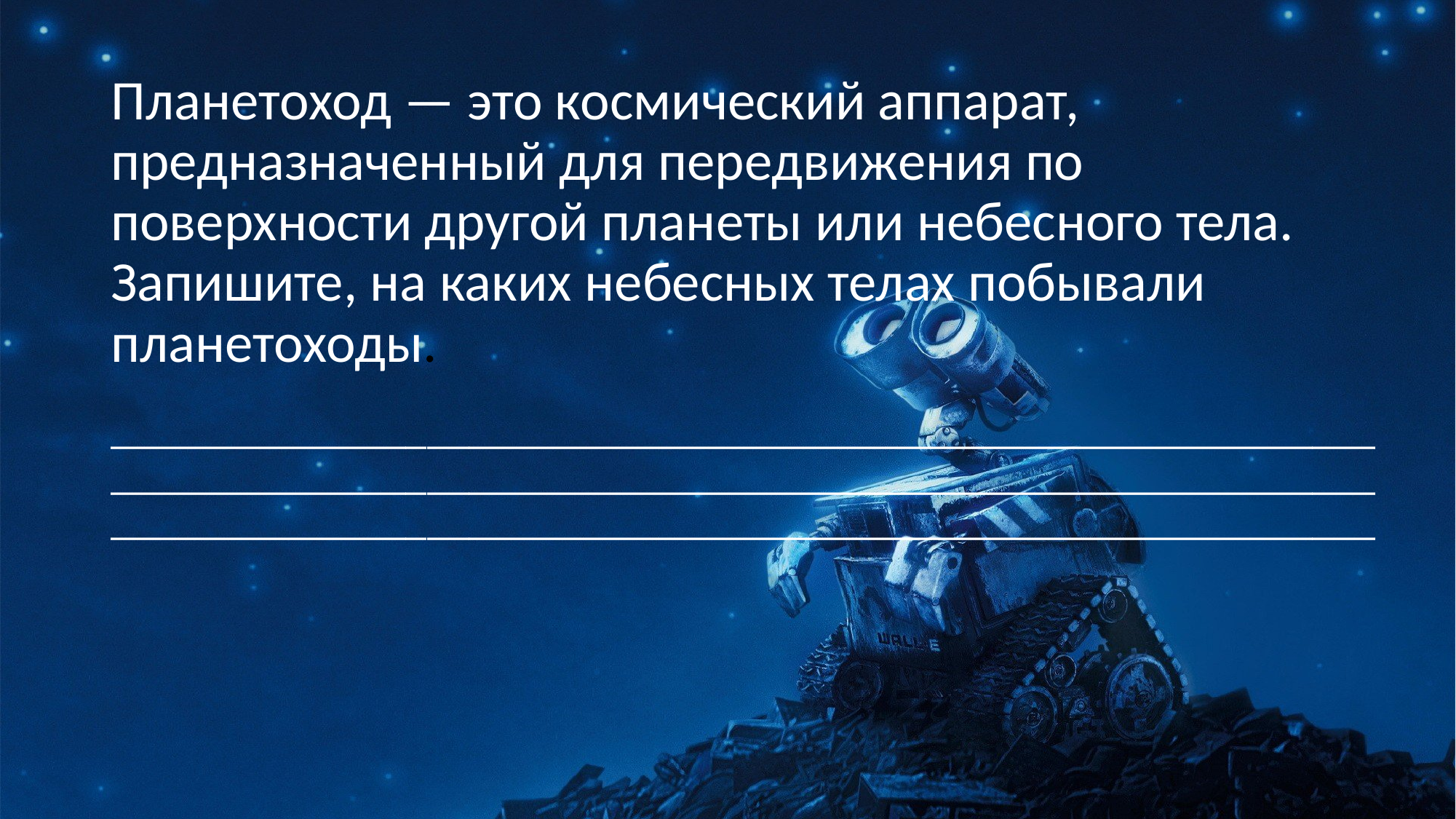

# Планетоход — это космический аппарат, предназначенный для передвижения по поверхности другой планеты или небесного тела. Запишите, на каких небесных телах побывали планетоходы.
____________________________________________________________________________________________________________________________________________________________________________________